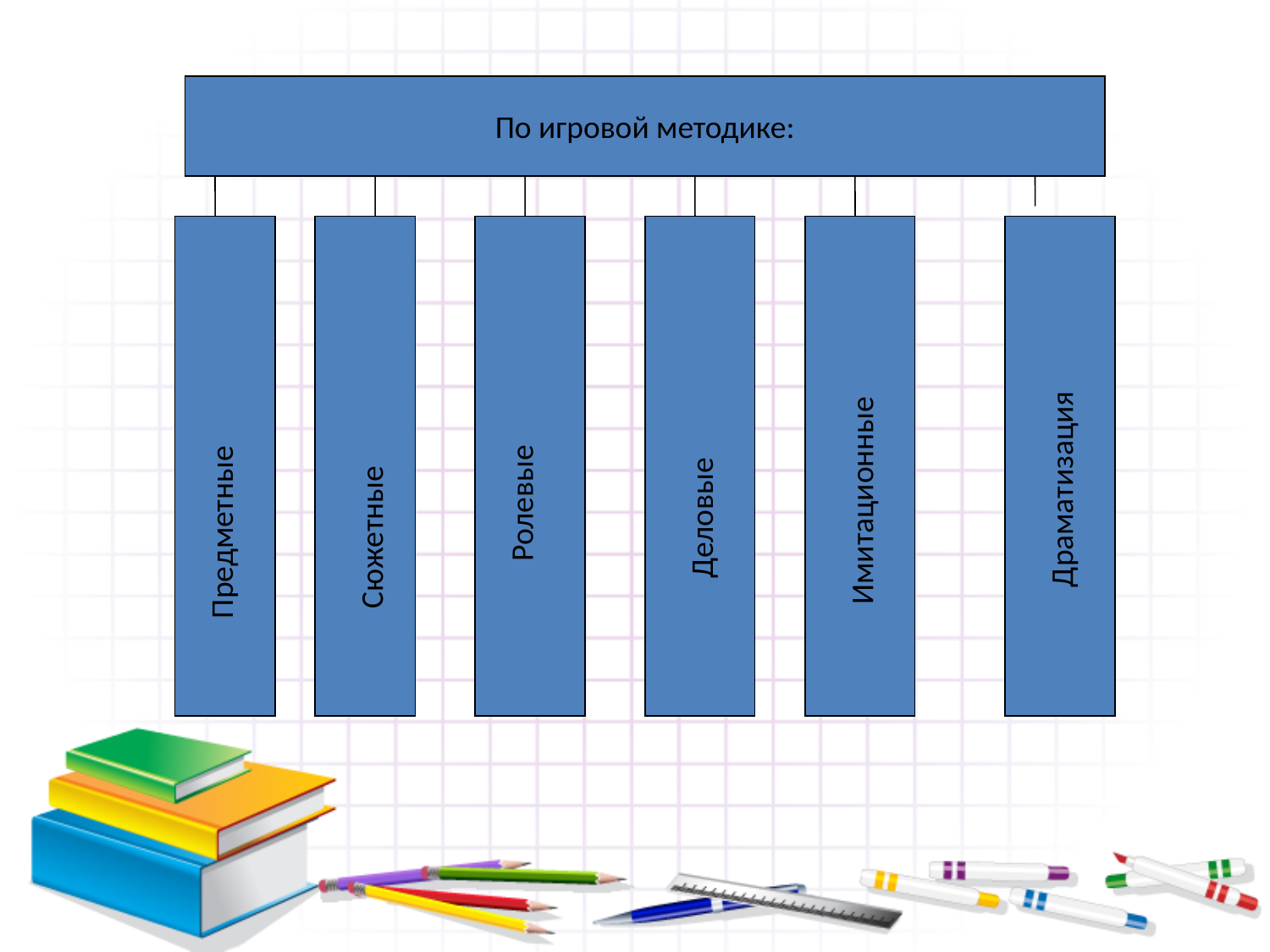

По игровой методике:

Имитационные
Драматизация
Деловые
Ролевые
         Предметные
          Сюжетные